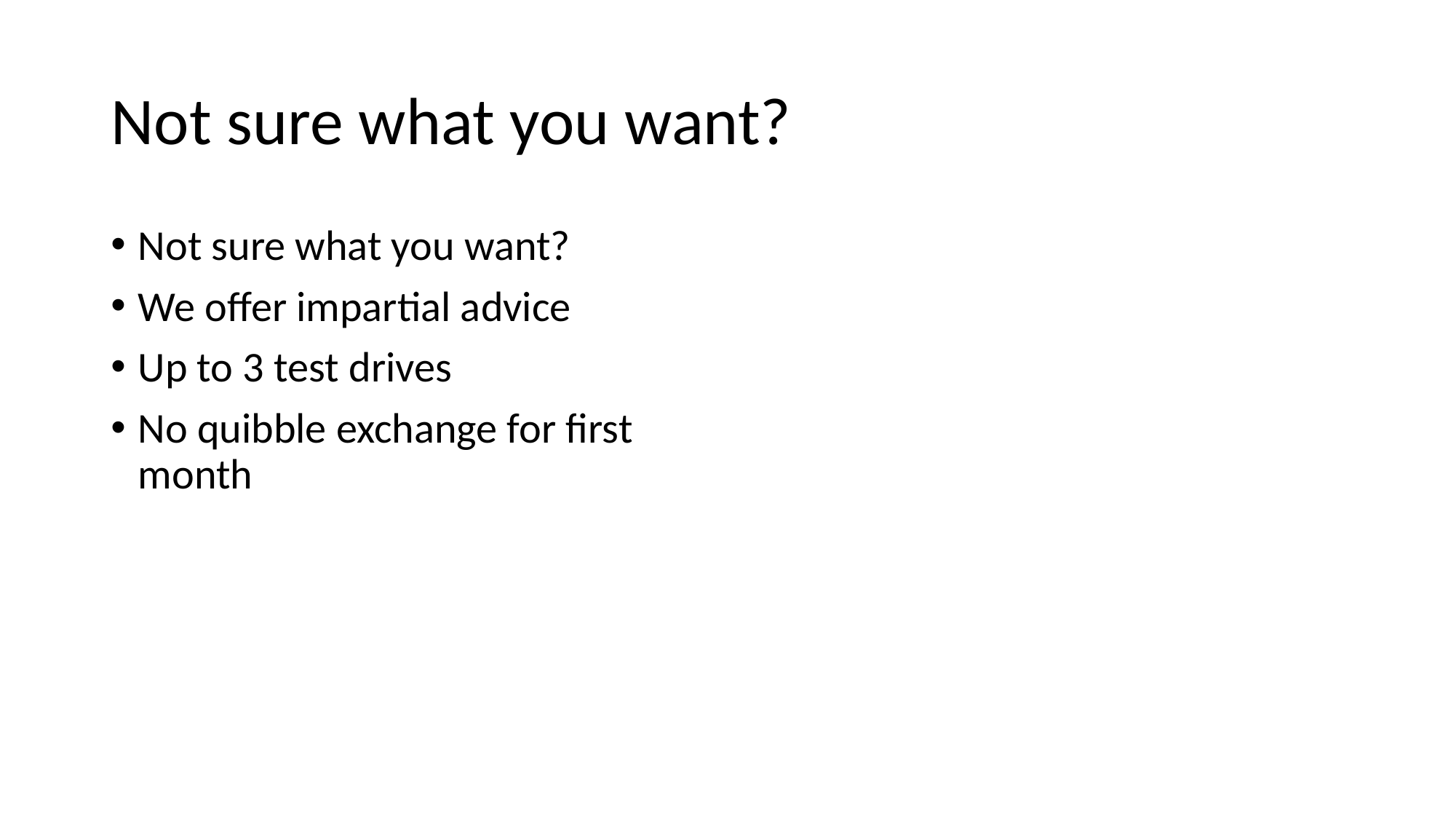

# Not sure what you want?
Not sure what you want?
We offer impartial advice
Up to 3 test drives
No quibble exchange for first month